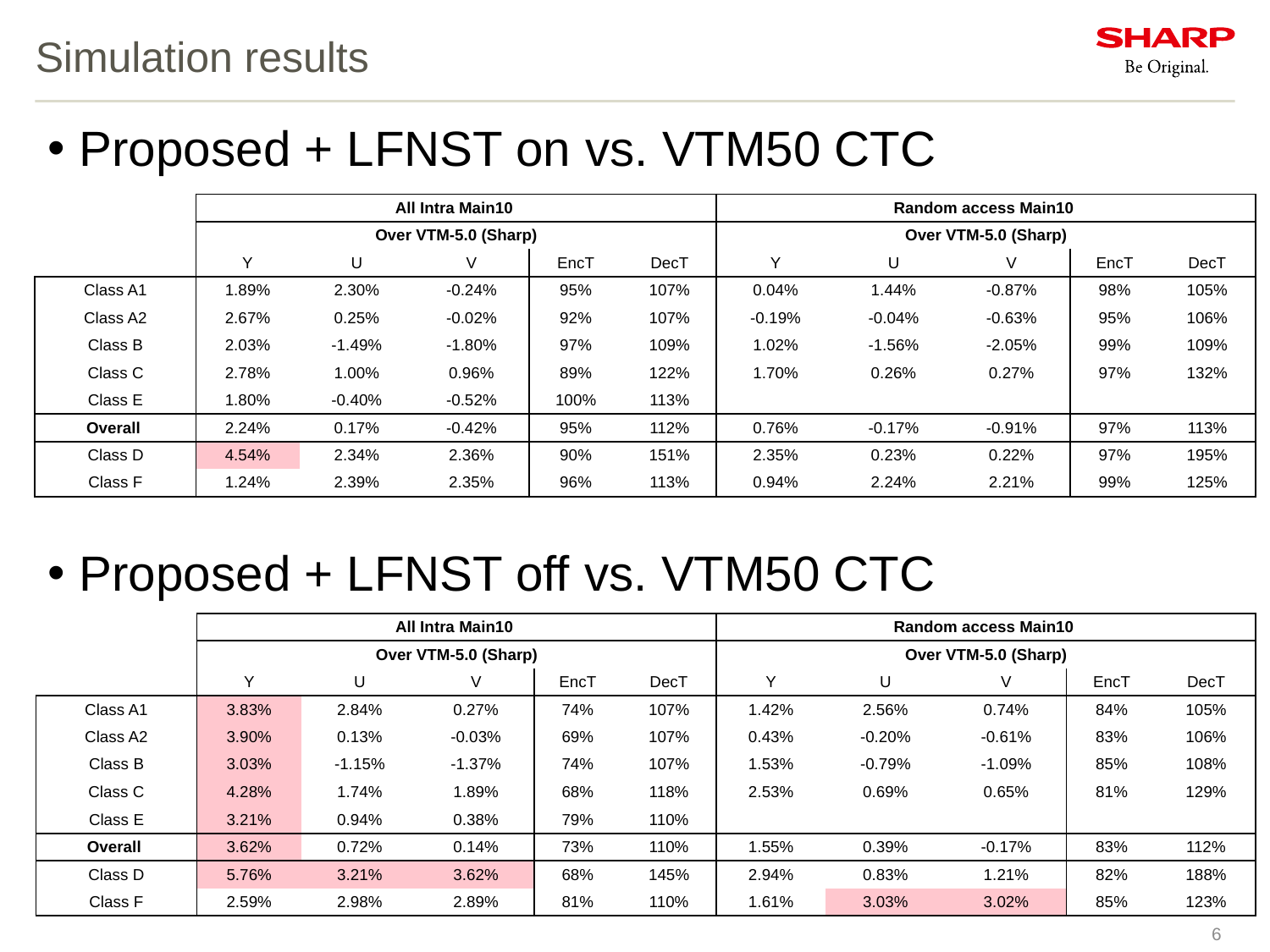

# Simulation results
Proposed + LFNST on vs. VTM50 CTC

Proposed + LFNST off vs. VTM50 CTC

|  | All Intra Main10 |  |  |  |  |
| --- | --- | --- | --- | --- | --- |
|  | Over VTM-5.0 (Sharp) |  |  |  |  |
|  | Y | U | V | EncT | DecT |
| Class A1 | 1.89% | 2.30% | -0.24% | 95% | 107% |
| Class A2 | 2.67% | 0.25% | -0.02% | 92% | 107% |
| Class B | 2.03% | -1.49% | -1.80% | 97% | 109% |
| Class C | 2.78% | 1.00% | 0.96% | 89% | 122% |
| Class E | 1.80% | -0.40% | -0.52% | 100% | 113% |
| Overall | 2.24% | 0.17% | -0.42% | 95% | 112% |
| Class D | 4.54% | 2.34% | 2.36% | 90% | 151% |
| Class F | 1.24% | 2.39% | 2.35% | 96% | 113% |
| Random access Main10 |  |  |  |  |
| --- | --- | --- | --- | --- |
| Over VTM-5.0 (Sharp) |  |  |  |  |
| Y | U | V | EncT | DecT |
| 0.04% | 1.44% | -0.87% | 98% | 105% |
| -0.19% | -0.04% | -0.63% | 95% | 106% |
| 1.02% | -1.56% | -2.05% | 99% | 109% |
| 1.70% | 0.26% | 0.27% | 97% | 132% |
|  |  |  |  |  |
| 0.76% | -0.17% | -0.91% | 97% | 113% |
| 2.35% | 0.23% | 0.22% | 97% | 195% |
| 0.94% | 2.24% | 2.21% | 99% | 125% |
| Random access Main10 |  |  |  |  |
| --- | --- | --- | --- | --- |
| Over VTM-5.0 (Sharp) |  |  |  |  |
| Y | U | V | EncT | DecT |
| 1.42% | 2.56% | 0.74% | 84% | 105% |
| 0.43% | -0.20% | -0.61% | 83% | 106% |
| 1.53% | -0.79% | -1.09% | 85% | 108% |
| 2.53% | 0.69% | 0.65% | 81% | 129% |
|  |  |  |  |  |
| 1.55% | 0.39% | -0.17% | 83% | 112% |
| 2.94% | 0.83% | 1.21% | 82% | 188% |
| 1.61% | 3.03% | 3.02% | 85% | 123% |
|  | All Intra Main10 |  |  |  |  |
| --- | --- | --- | --- | --- | --- |
|  | Over VTM-5.0 (Sharp) |  |  |  |  |
|  | Y | U | V | EncT | DecT |
| Class A1 | 3.83% | 2.84% | 0.27% | 74% | 107% |
| Class A2 | 3.90% | 0.13% | -0.03% | 69% | 107% |
| Class B | 3.03% | -1.15% | -1.37% | 74% | 107% |
| Class C | 4.28% | 1.74% | 1.89% | 68% | 118% |
| Class E | 3.21% | 0.94% | 0.38% | 79% | 110% |
| Overall | 3.62% | 0.72% | 0.14% | 73% | 110% |
| Class D | 5.76% | 3.21% | 3.62% | 68% | 145% |
| Class F | 2.59% | 2.98% | 2.89% | 81% | 110% |
6